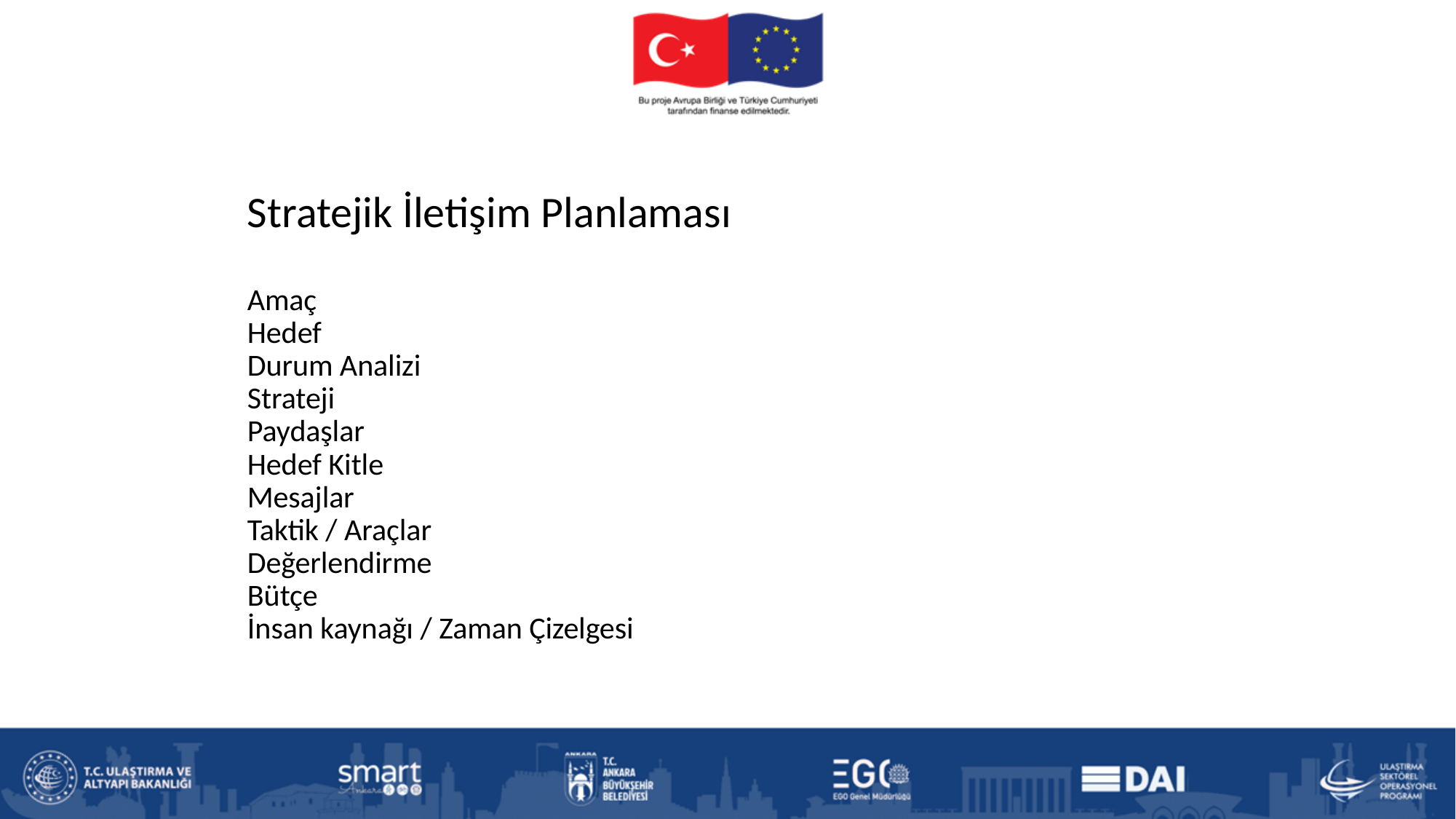

# Stratejik İletişim Planlaması Amaç Hedef Durum Analizi Strateji Paydaşlar Hedef Kitle Mesajlar Taktik / Araçlar Değerlendirme Bütçe İnsan kaynağı / Zaman Çizelgesi